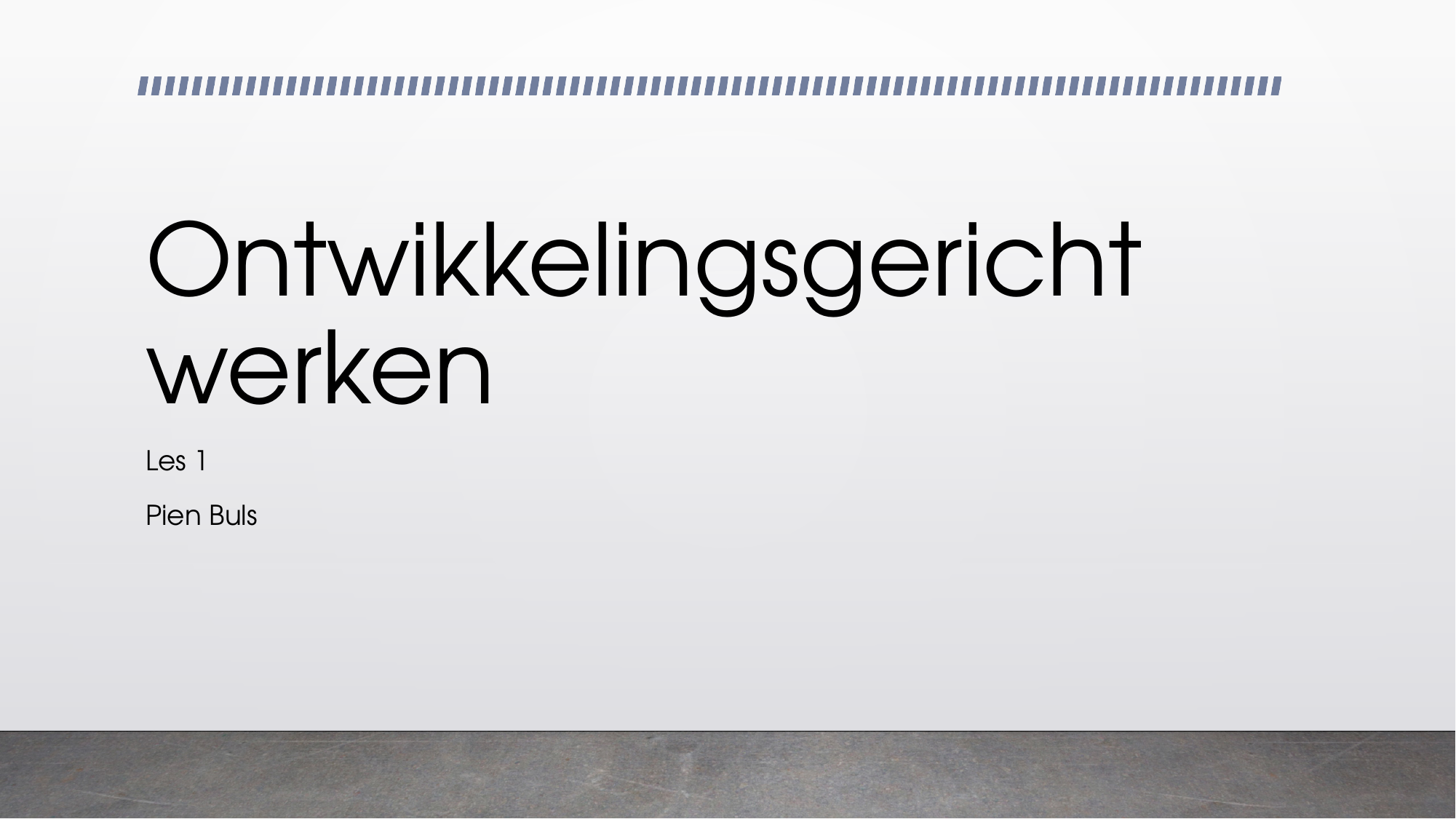

# Ontwikkelingsgericht werken
Les 1
Pien Buls